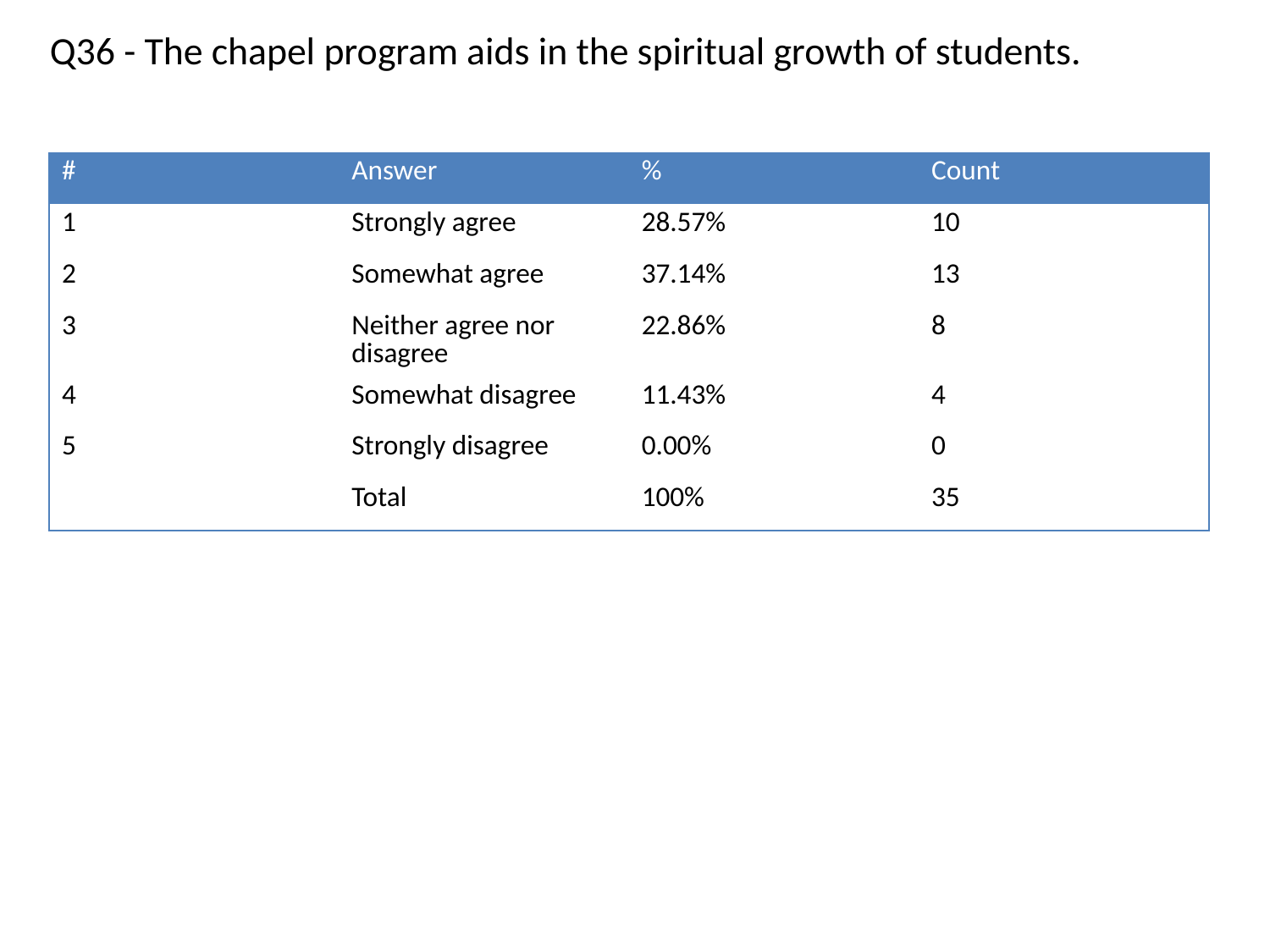

Q36 - The chapel program aids in the spiritual growth of students.
| # | Answer | % | Count |
| --- | --- | --- | --- |
| 1 | Strongly agree | 28.57% | 10 |
| 2 | Somewhat agree | 37.14% | 13 |
| 3 | Neither agree nor disagree | 22.86% | 8 |
| 4 | Somewhat disagree | 11.43% | 4 |
| 5 | Strongly disagree | 0.00% | 0 |
|  | Total | 100% | 35 |